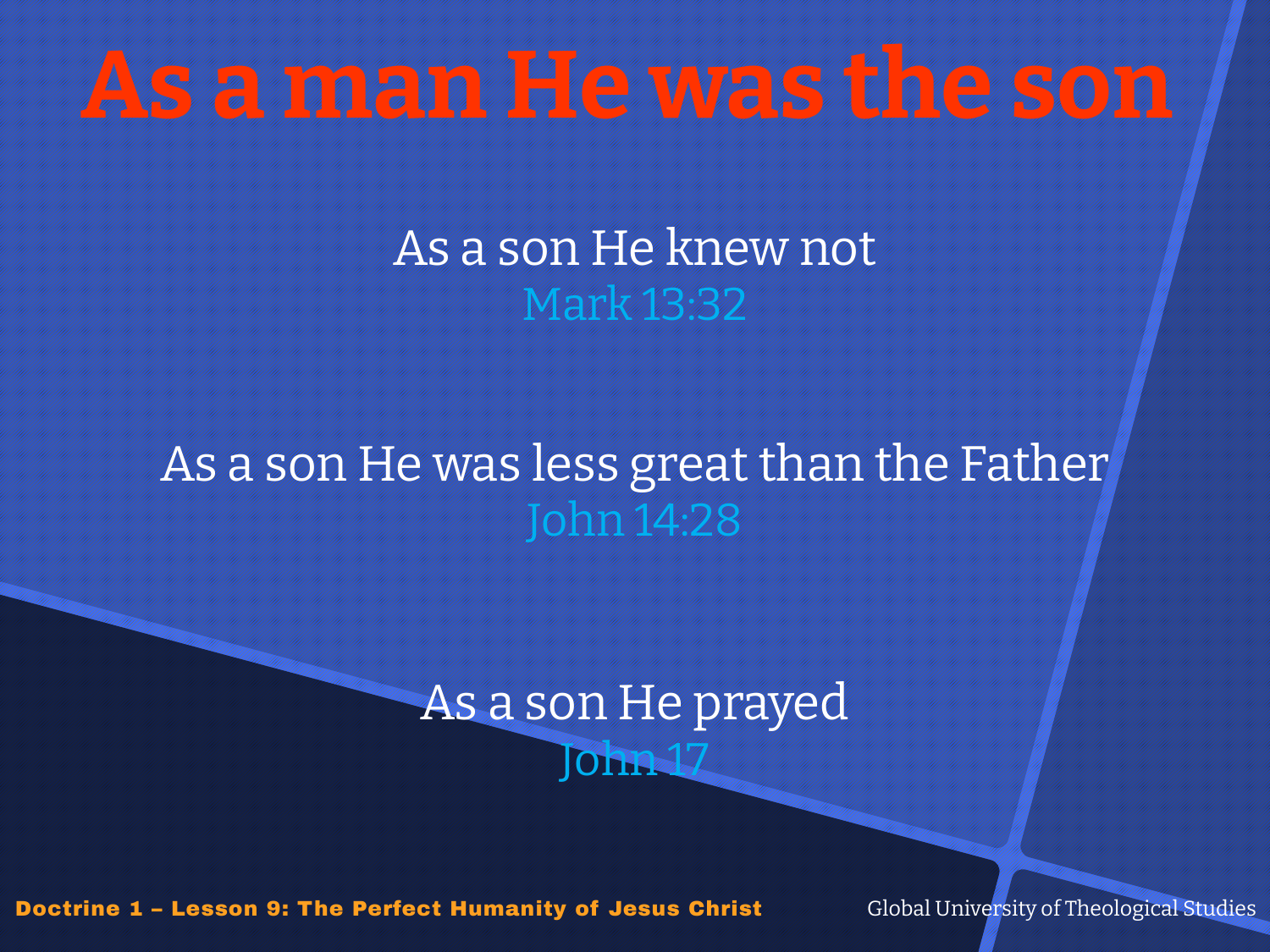

As a man He was the son
As a son He knew not
Mark 13:32
As a son He was less great than the Father
John 14:28
As a son He prayed
John 17
Doctrine 1 – Lesson 9: The Perfect Humanity of Jesus Christ             Global University of Theological Studies